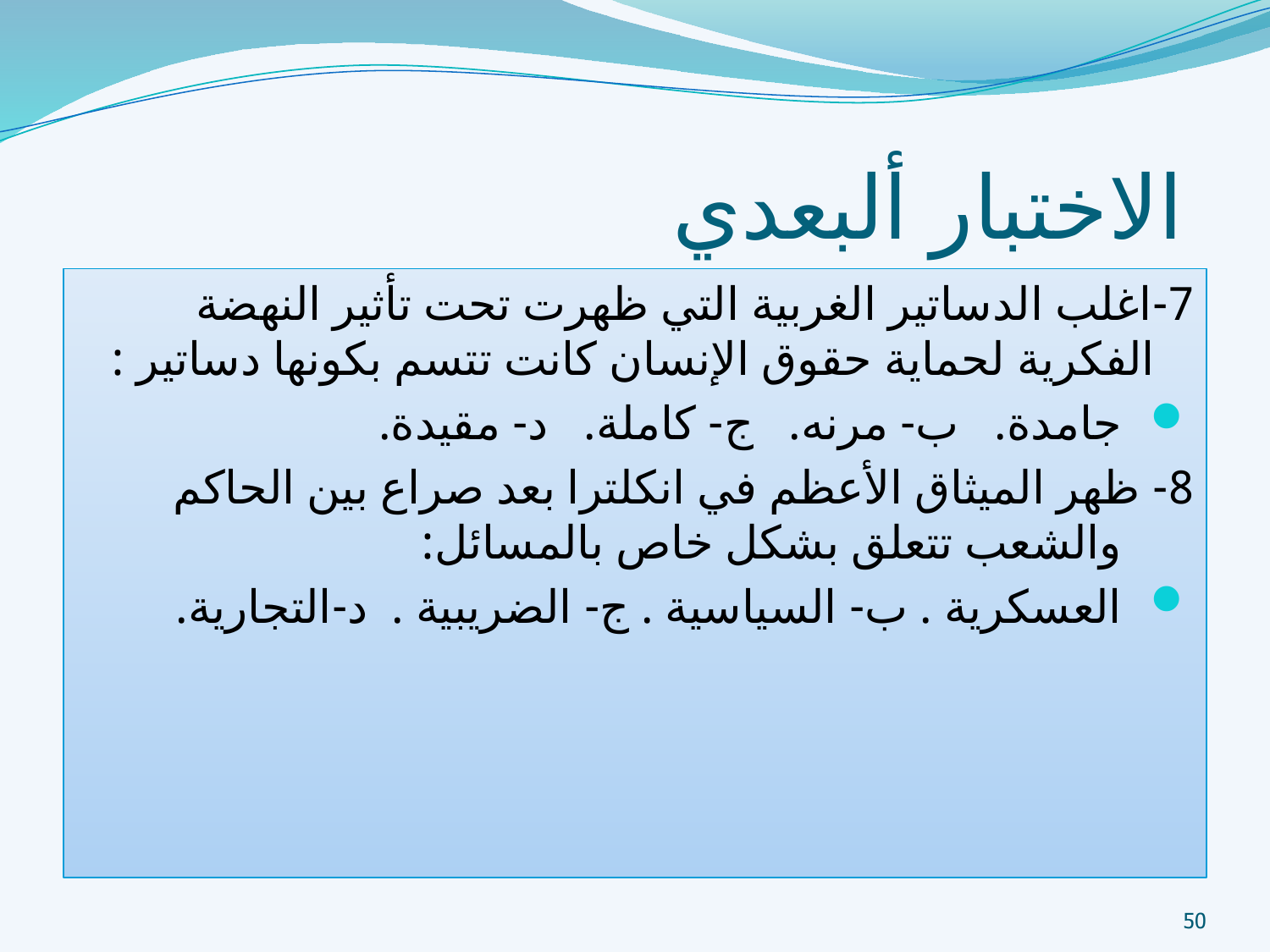

# الاختبار ألبعدي
7-اغلب الدساتير الغربية التي ظهرت تحت تأثير النهضة الفكرية لحماية حقوق الإنسان كانت تتسم بكونها دساتير :
جامدة.   ب- مرنه.   ج- كاملة.   د- مقيدة.
8- ظهر الميثاق الأعظم في انكلترا بعد صراع بين الحاكم والشعب تتعلق بشكل خاص بالمسائل:
العسكرية . ب- السياسية . ج- الضريبية .  د-التجارية.

50